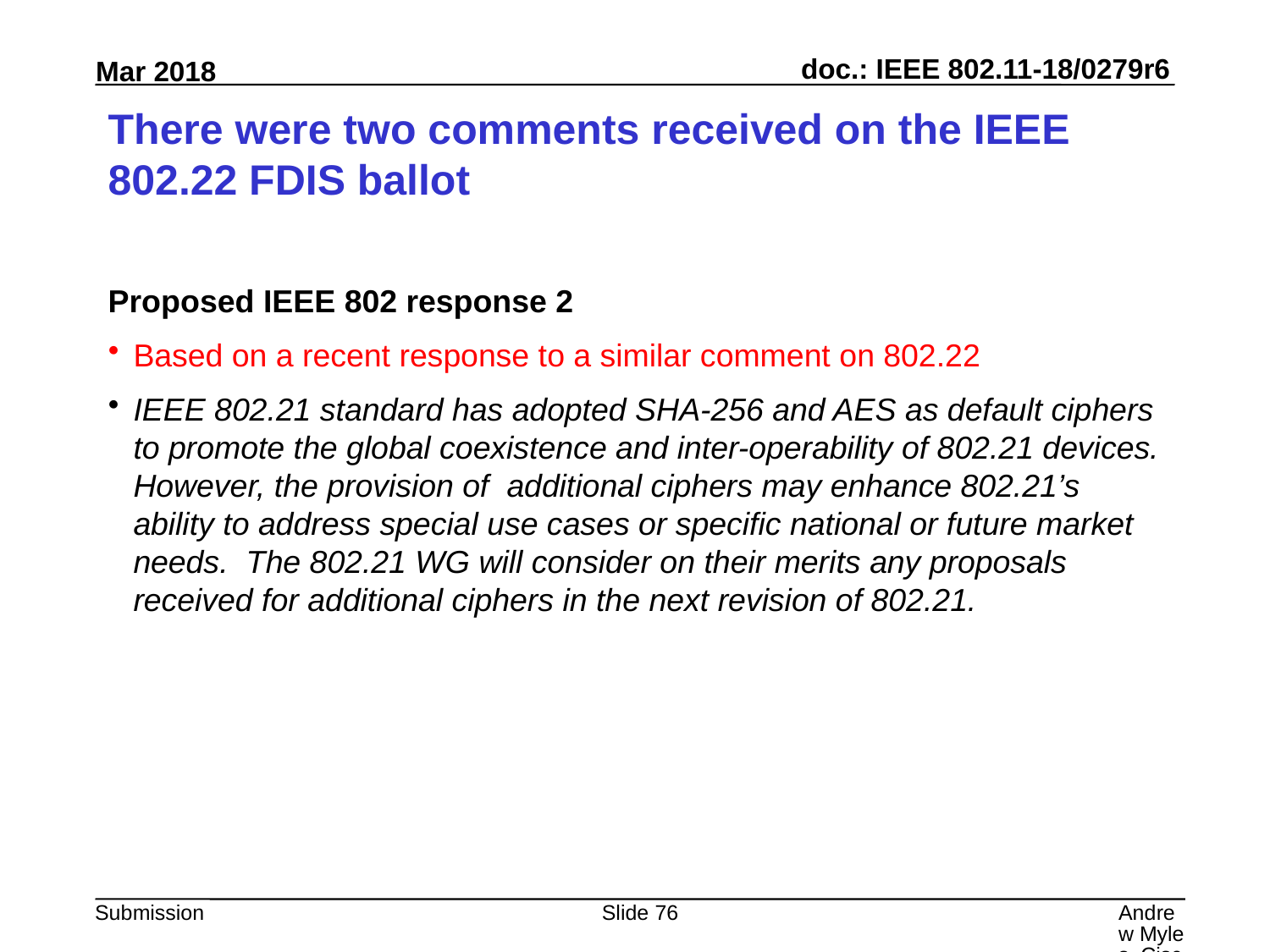

# There were two comments received on the IEEE 802.22 FDIS ballot
Proposed IEEE 802 response 2
Based on a recent response to a similar comment on 802.22
IEEE 802.21 standard has adopted SHA-256 and AES as default ciphers to promote the global coexistence and inter-operability of 802.21 devices. However, the provision of  additional ciphers may enhance 802.21’s ability to address special use cases or specific national or future market needs.  The 802.21 WG will consider on their merits any proposals received for additional ciphers in the next revision of 802.21.
Slide 76
Andrew Myles, Cisco